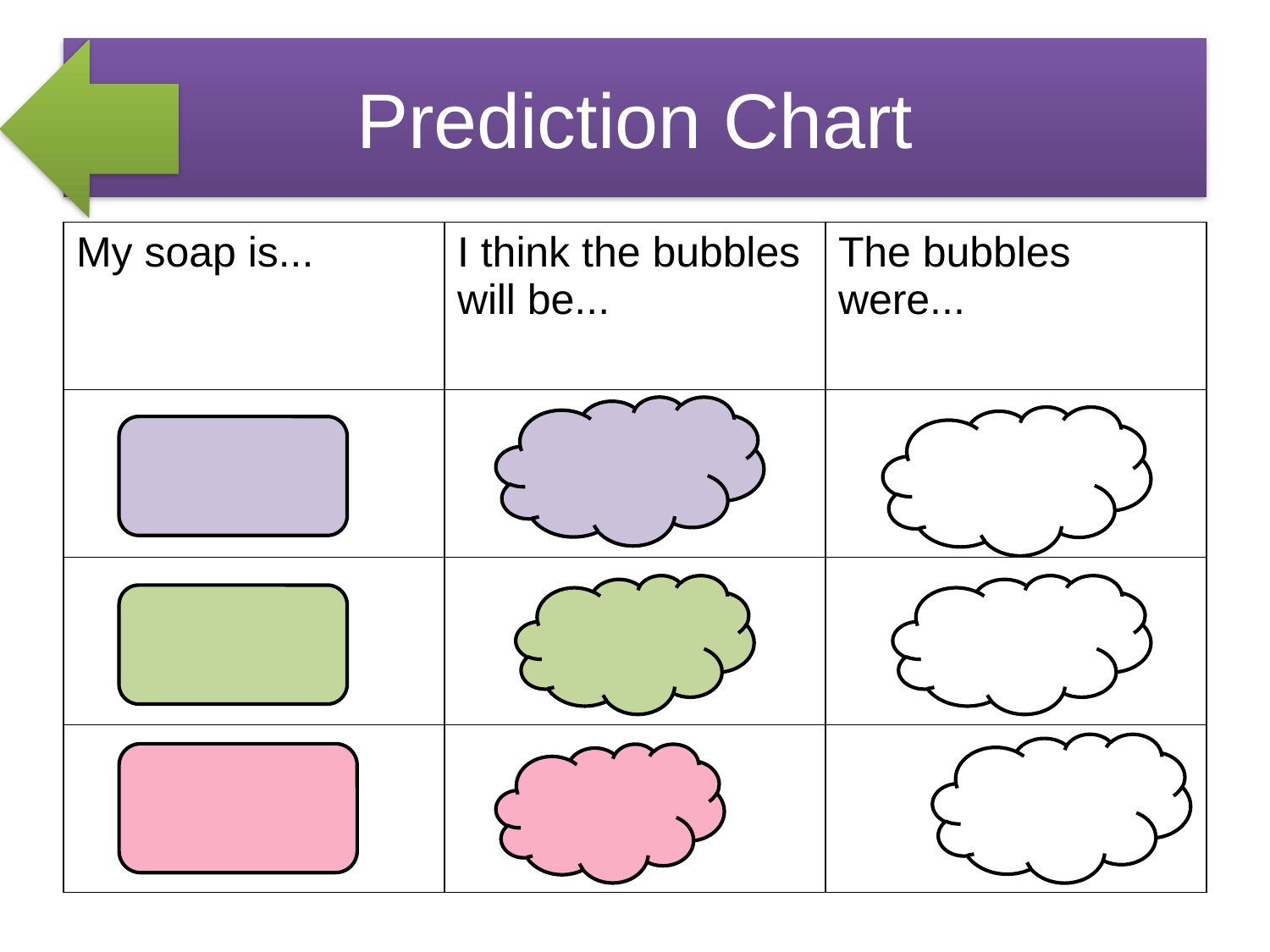

# Prediction Chart

| My soap is... | I think the bubbles will be... | The bubbles were... |
| --- | --- | --- |
|  |  |  |
|  |  |  |
|  |  |  |